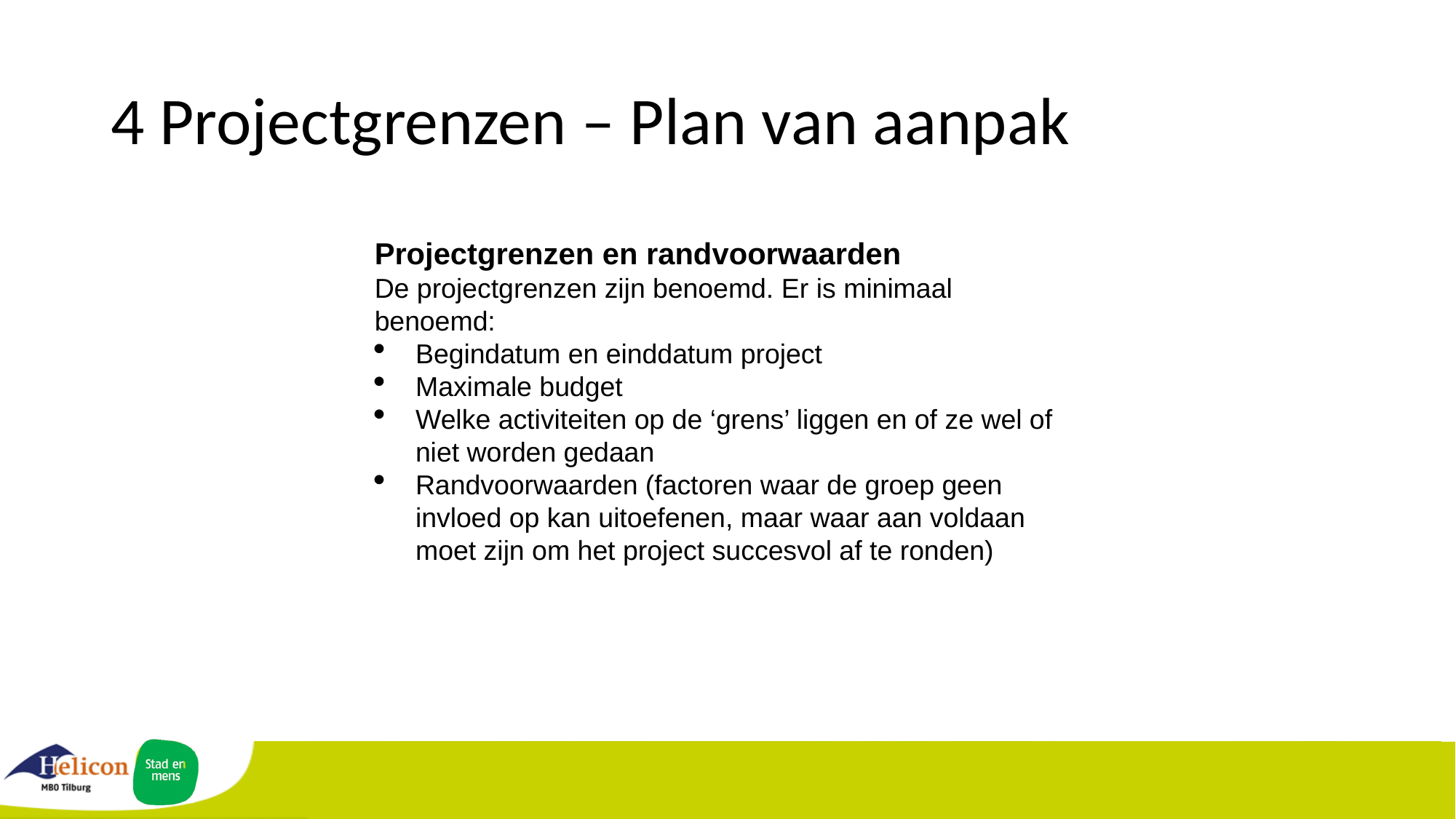

# 4 Projectgrenzen – Plan van aanpak
Projectgrenzen en randvoorwaarden
De projectgrenzen zijn benoemd. Er is minimaal benoemd:
Begindatum en einddatum project
Maximale budget
Welke activiteiten op de ‘grens’ liggen en of ze wel of niet worden gedaan
Randvoorwaarden (factoren waar de groep geen invloed op kan uitoefenen, maar waar aan voldaan moet zijn om het project succesvol af te ronden)